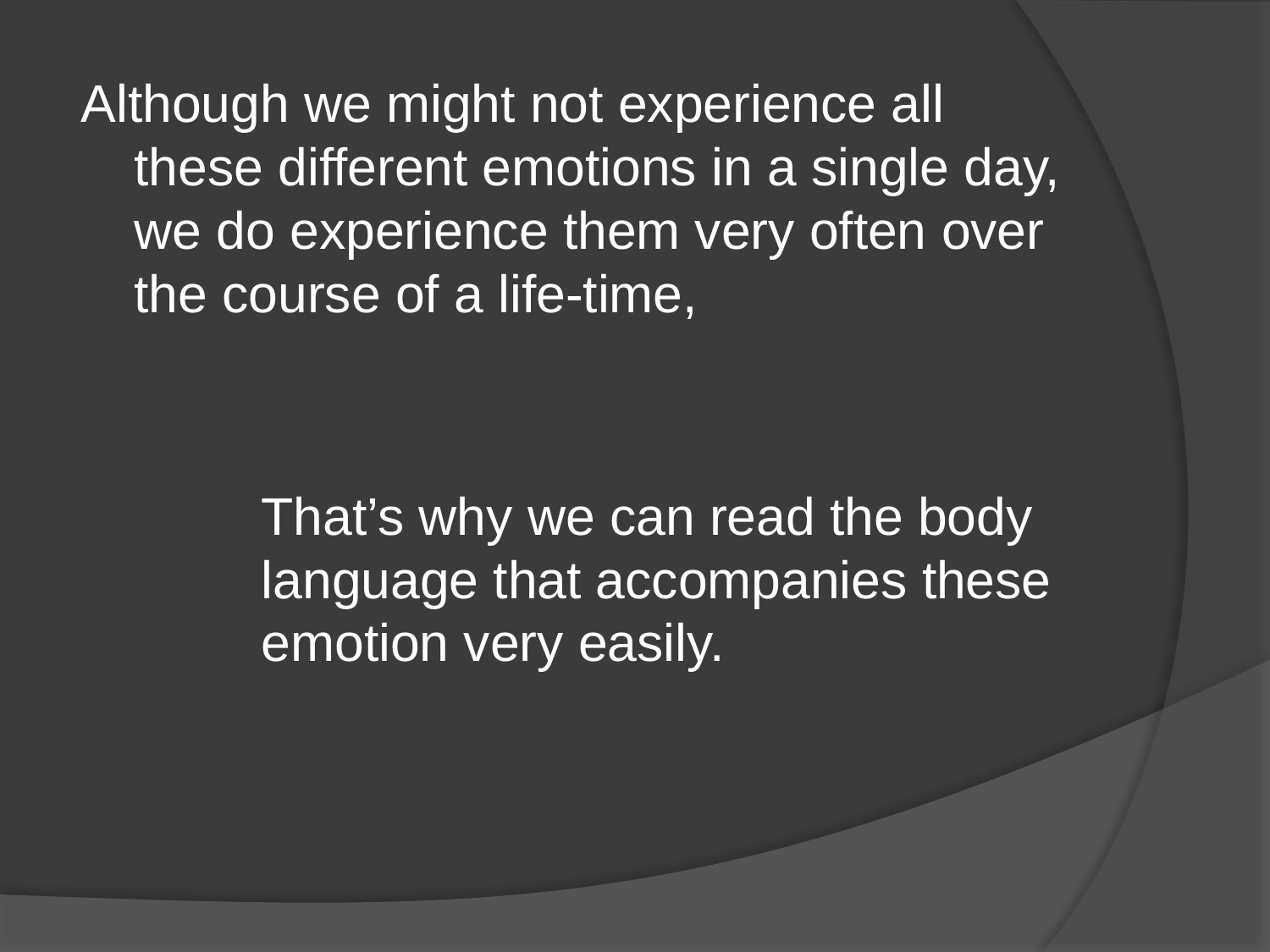

Although we might not experience all these different emotions in a single day, we do experience them very often over the course of a life-time,

		That’s why we can read the body 	language that accompanies these 	emotion very easily.